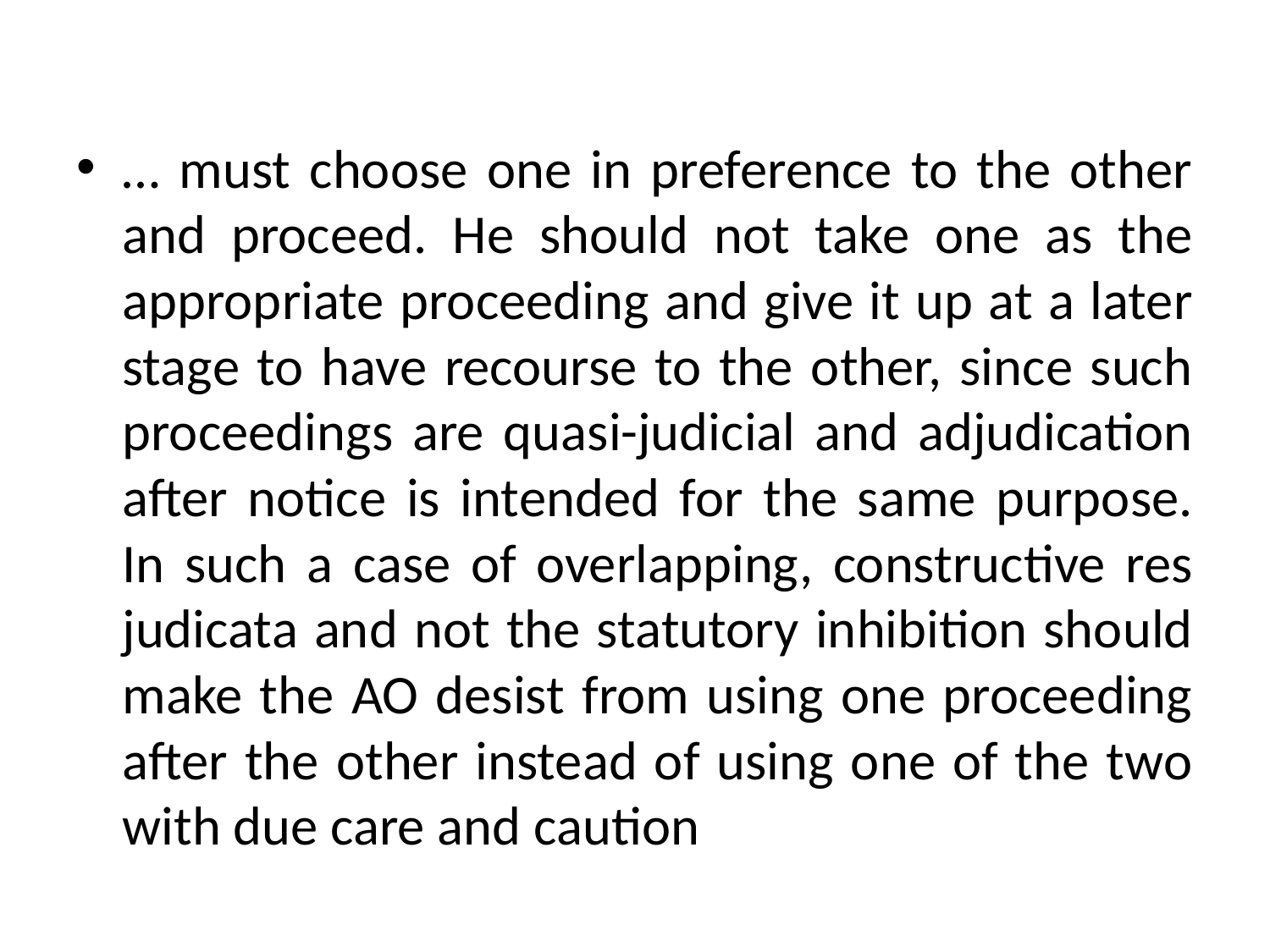

#
… must choose one in preference to the other and proceed. He should not take one as the appropriate proceeding and give it up at a later stage to have recourse to the other, since such proceedings are quasi-judicial and adjudication after notice is intended for the same purpose. In such a case of overlapping, constructive res judicata and not the statutory inhibition should make the AO desist from using one proceeding after the other instead of using one of the two with due care and caution